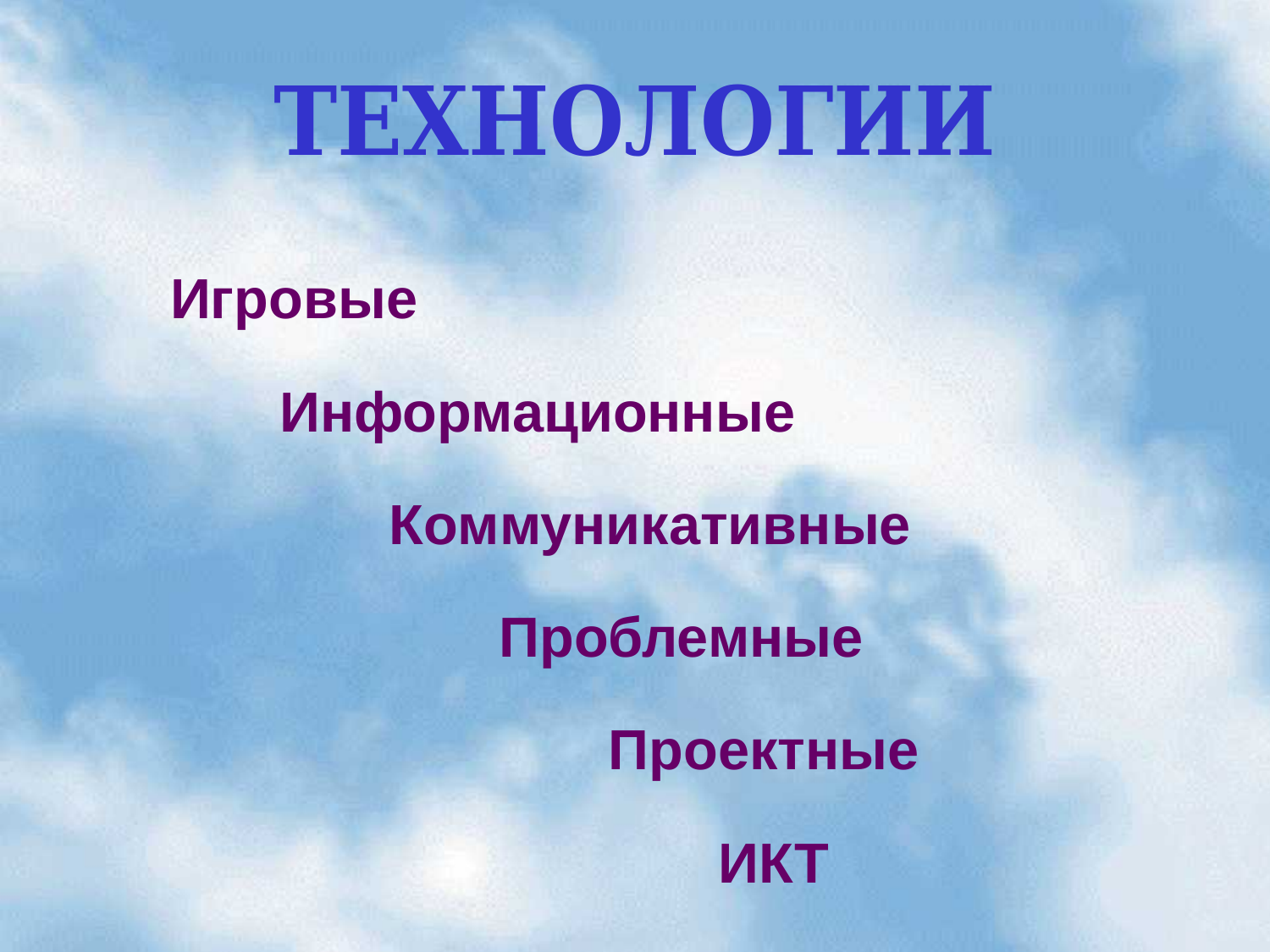

# ТЕХНОЛОГИИ
      Игровые
             Информационные
                    Коммуникативные
                           Проблемные
                                  Проектные
                                         ИКТ